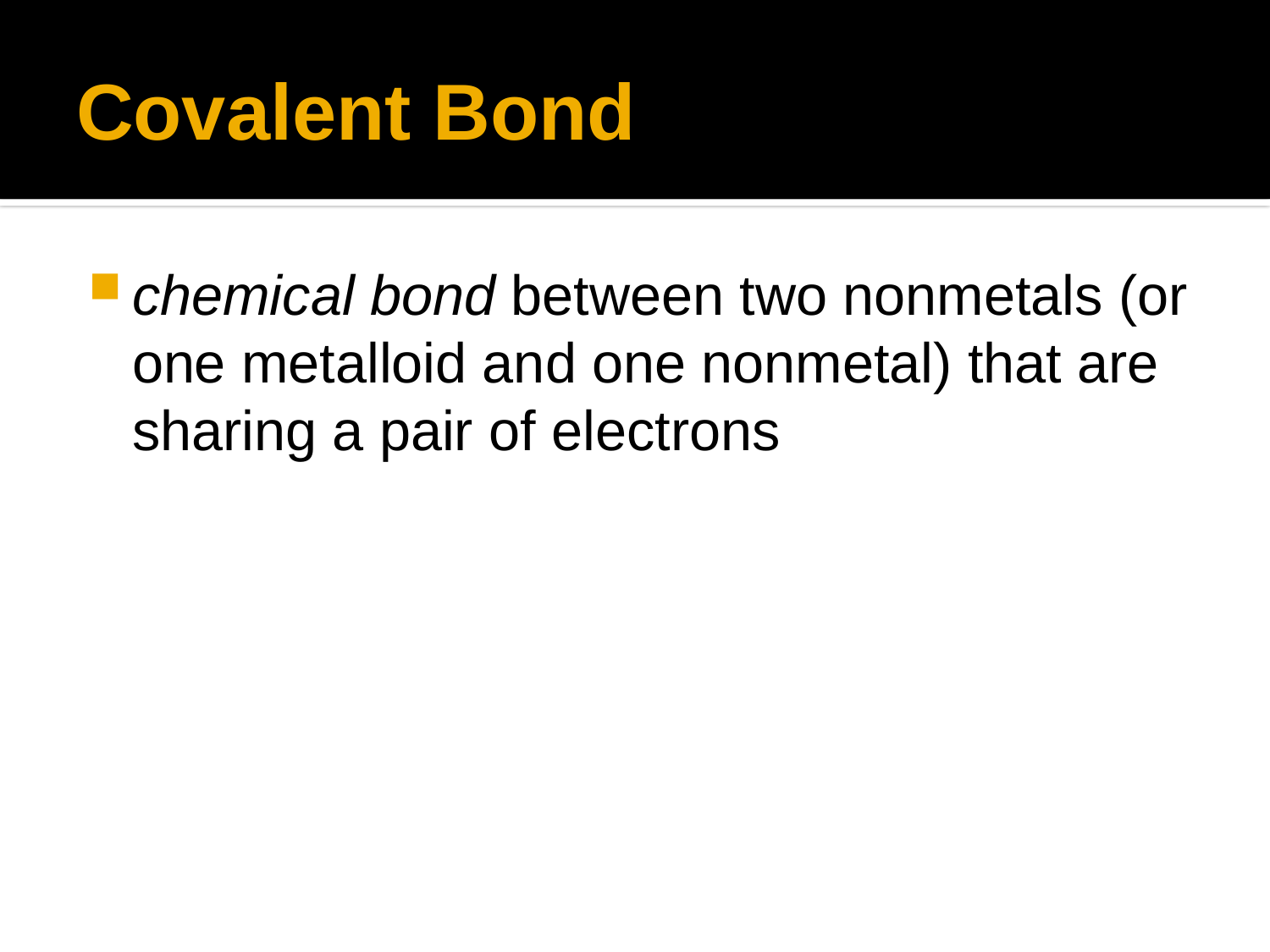

# Covalent Bond
chemical bond between two nonmetals (or one metalloid and one nonmetal) that are sharing a pair of electrons